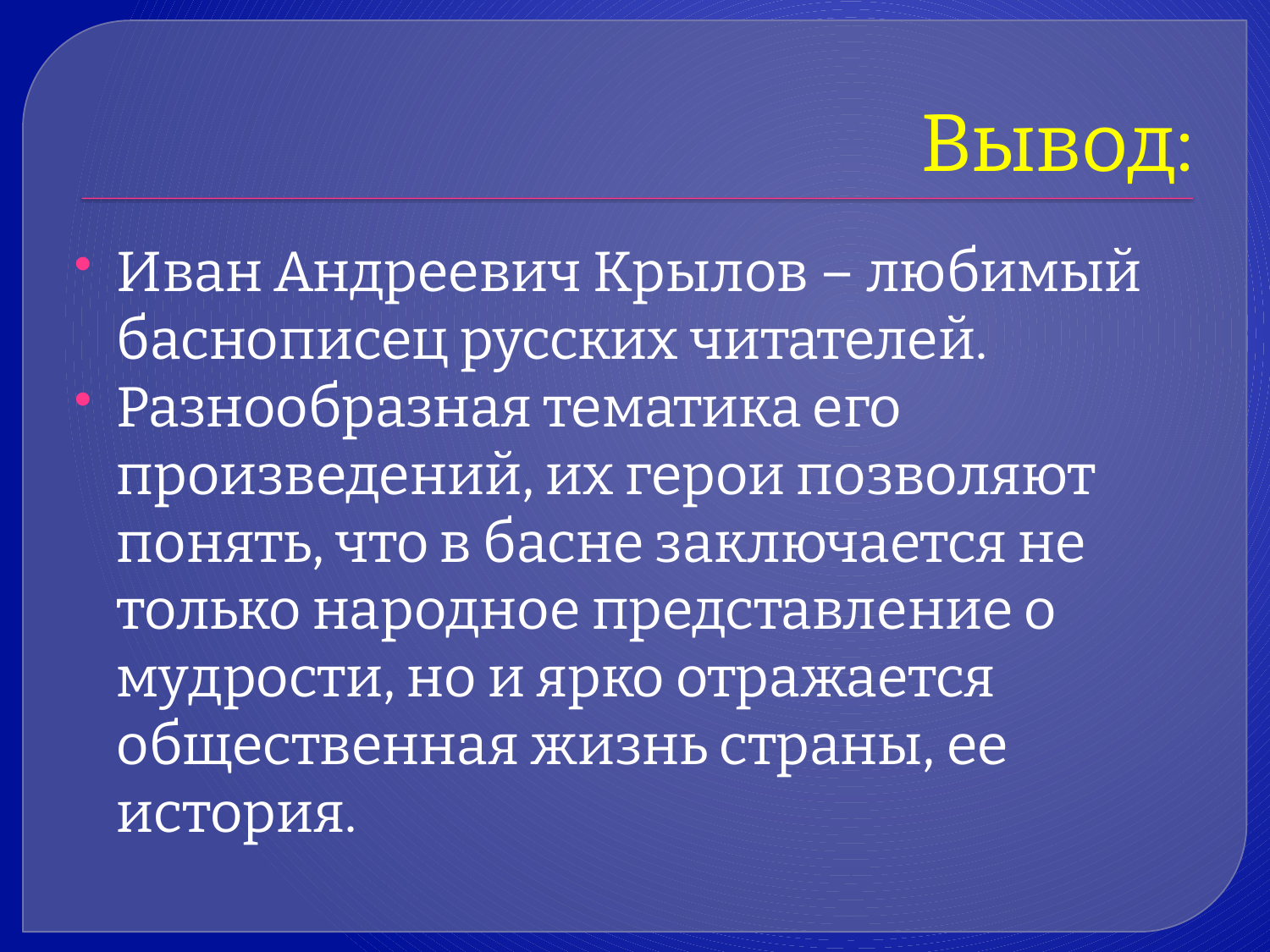

Вывод:
Иван Андреевич Крылов – любимый баснописец русских читателей.
Разнообразная тематика его произведений, их герои позволяют понять, что в басне заключается не только народное представление о мудрости, но и ярко отражается общественная жизнь страны, ее история.